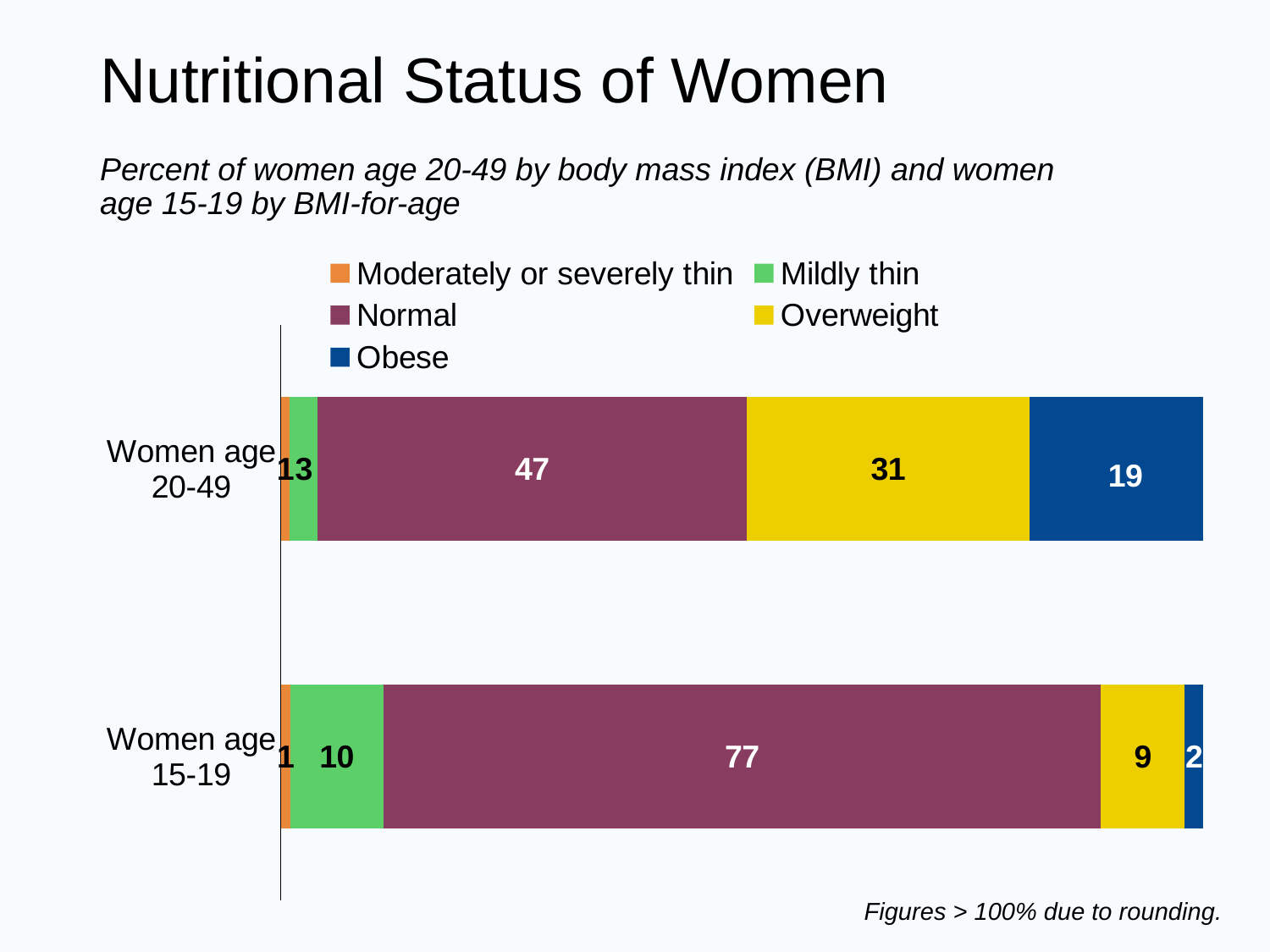

# Nutritional Status of Women
Percent of women age 20-49 by body mass index (BMI) and women age 15-19 by BMI-for-age

### Chart

| Category | Moderately or severely thin | Mildly thin | Normal | Overweight | Obese |
|---|---|---|---|---|---|
| Women age 15-19 | 1.0 | 10.0 | 77.0 | 9.0 | 2.0 |
| Women age 20-49 | 1.0 | 3.0 | 47.0 | 31.0 | 19.0 |
Figures > 100% due to rounding.